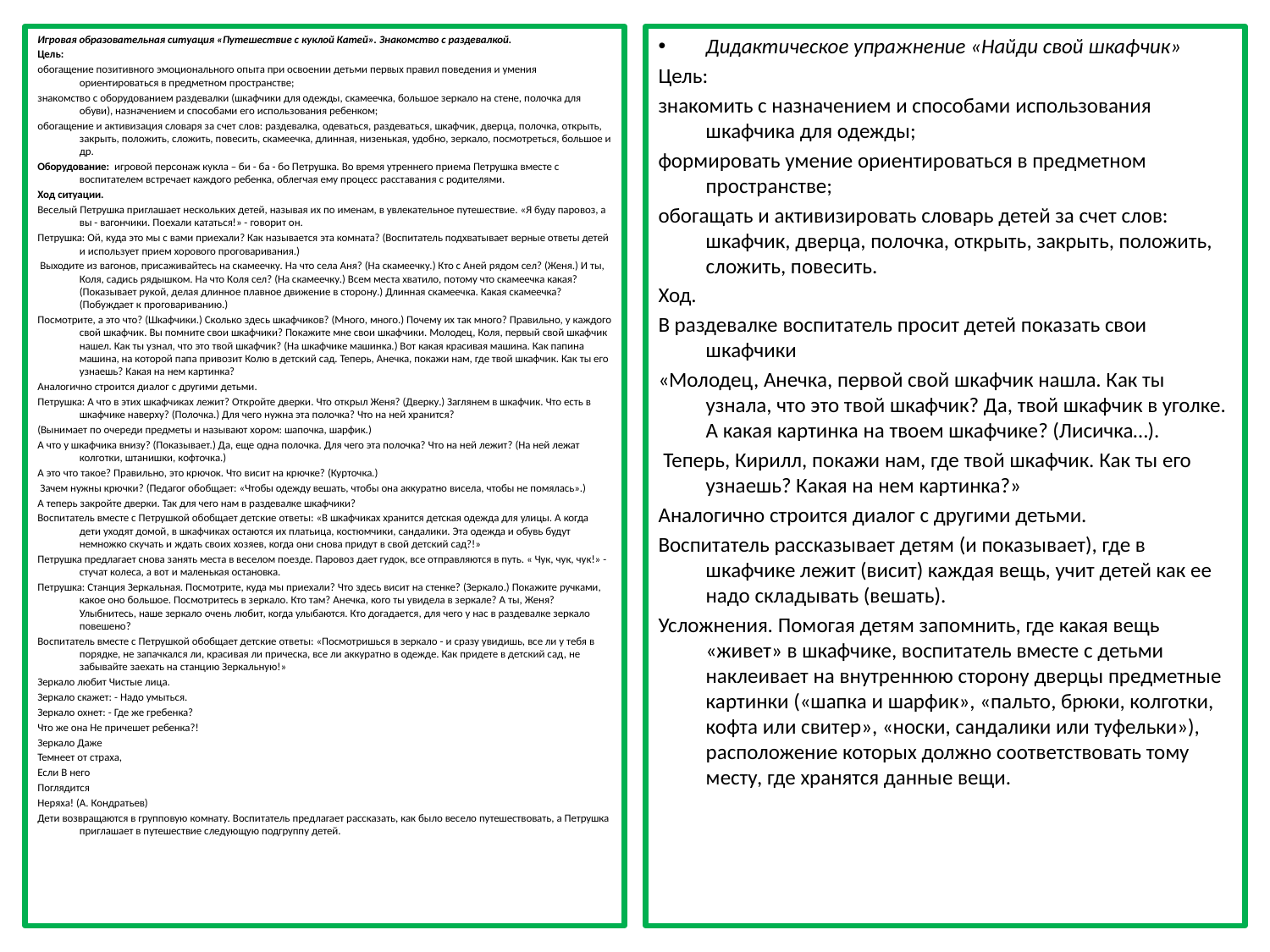

Игровая образовательная ситуация «Путешествие с куклой Катей». Знакомство с раздевалкой.
Цель:
обогащение позитивного эмоционального опыта при освоении детьми первых правил поведения и умения ориентироваться в предметном пространстве;
знакомство с оборудованием раздевалки (шкафчики для одежды, скамеечка, большое зеркало на стене, полочка для обуви), назначением и способами его использования ребенком;
обогащение и активизация словаря за счет слов: раздевалка, одеваться, раздеваться, шкафчик, дверца, полочка, открыть, закрыть, положить, сложить, повесить, скамеечка, длинная, низенькая, удобно, зеркало, посмотреться, большое и др.
Оборудование:  игровой персонаж кукла – би - ба - бо Петрушка. Во время утреннего приема Петрушка вместе с воспитателем встречает каждого ребенка, облегчая ему процесс расставания с родителями.
Ход ситуации.
Веселый Петрушка приглашает нескольких детей, называя их по именам, в увлекательное путешествие. «Я буду паровоз, а вы - вагончики. Поехали кататься!» - говорит он.
Петрушка: Ой, куда это мы с вами приехали? Как называется эта комната? (Воспитатель подхватывает верные ответы детей и использует прием хорового проговаривания.)
 Выходите из вагонов, присаживайтесь на скамеечку. На что села Аня? (На скамеечку.) Кто с Аней рядом сел? (Женя.) И ты, Коля, садись рядышком. На что Коля сел? (На скамеечку.) Всем места хватило, потому что скамеечка какая? (Показывает рукой, делая длинное плавное движение в сторону.) Длинная скамеечка. Какая скамеечка? (Побуждает к проговариванию.)
Посмотрите, а это что? (Шкафчики.) Сколько здесь шкафчиков? (Много, много.) Почему их так много? Правильно, у каждого свой шкафчик. Вы помните свои шкафчики? Покажите мне свои шкафчики. Молодец, Коля, первый свой шкафчик нашел. Как ты узнал, что это твой шкафчик? (На шкафчике машинка.) Вот какая красивая машина. Как папина машина, на которой папа привозит Колю в детский сад. Теперь, Анечка, покажи нам, где твой шкафчик. Как ты его узнаешь? Какая на нем картинка?
Аналогично строится диалог с другими детьми.
Петрушка: А что в этих шкафчиках лежит? Откройте дверки. Что открыл Женя? (Дверку.) Заглянем в шкафчик. Что есть в шкафчике наверху? (Полочка.) Для чего нужна эта полочка? Что на ней хранится?
(Вынимает по очереди предметы и называют хором: шапочка, шарфик.)
А что у шкафчика внизу? (Показывает.) Да, еще одна полочка. Для чего эта полочка? Что на ней лежит? (На ней лежат колготки, штанишки, кофточка.)
А это что такое? Правильно, это крючок. Что висит на крючке? (Курточка.)
 Зачем нужны крючки? (Педагог обобщает: «Чтобы одежду вешать, чтобы она аккуратно висела, чтобы не помялась».)
А теперь закройте дверки. Так для чего нам в раздевалке шкафчики?
Воспитатель вместе с Петрушкой обобщает детские ответы: «В шкафчиках хранится детская одежда для улицы. А когда дети уходят домой, в шкафчиках остаются их платьица, костюмчики, сандалики. Эта одежда и обувь будут немножко скучать и ждать своих хозяев, когда они снова придут в свой детский сад?!»
Петрушка предлагает снова занять места в веселом поезде. Паровоз дает гудок, все отправляются в путь. « Чук, чук, чук!» - стучат колеса, а вот и маленькая остановка.
Петрушка: Станция Зеркальная. Посмотрите, куда мы приехали? Что здесь висит на стенке? (Зеркало.) Покажите ручками, какое оно большое. Посмотритесь в зеркало. Кто там? Анечка, кого ты увидела в зеркале? А ты, Женя? Улыбнитесь, наше зеркало очень любит, когда улыбаются. Кто догадается, для чего у нас в раздевалке зеркало повешено?
Воспитатель вместе с Петрушкой обобщает детские ответы: «Посмотришься в зеркало - и сразу увидишь, все ли у тебя в порядке, не запачкался ли, красивая ли прическа, все ли аккуратно в одежде. Как придете в детский сад, не забывайте заехать на станцию Зеркальную!»
Зеркало любит Чистые лица.
Зеркало скажет: - Надо умыться.
Зеркало охнет: - Где же гребенка?
Что же она Не причешет ребенка?!
Зеркало Даже
Темнеет от страха,
Если В него
Поглядится
Неряха! (А. Кондратьев)
Дети возвращаются в групповую комнату. Воспитатель предлагает рассказать, как было весело путешествовать, а Петрушка приглашает в путешествие следующую подгруппу детей.

Дидактическое упражнение «Найди свой шкафчик»
Цель:
знакомить с назначением и способами использования шкафчика для одежды;
формировать умение ориентироваться в предметном пространстве;
обогащать и активизировать словарь детей за счет слов: шкафчик, дверца, полочка, открыть, закрыть, положить, сложить, повесить.
Ход.
В раздевалке воспитатель просит детей показать свои шкафчики
«Молодец, Анечка, первой свой шкафчик нашла. Как ты узнала, что это твой шкафчик? Да, твой шкафчик в уголке. А какая картинка на твоем шкафчике? (Лисичка…).
 Теперь, Кирилл, покажи нам, где твой шкафчик. Как ты его узнаешь? Какая на нем картинка?»
Аналогично строится диалог с другими детьми.
Воспитатель рассказывает детям (и показывает), где в шкафчике лежит (висит) каждая вещь, учит детей как ее надо складывать (вешать).
Усложнения. Помогая детям запомнить, где какая вещь «живет» в шкафчике, воспитатель вместе с детьми наклеивает на внутреннюю сторону дверцы предметные картинки («шапка и шарфик», «пальто, брюки, колготки, кофта или свитер», «носки, сандалики или туфельки»), расположение которых должно соответствовать тому месту, где хранятся данные вещи.